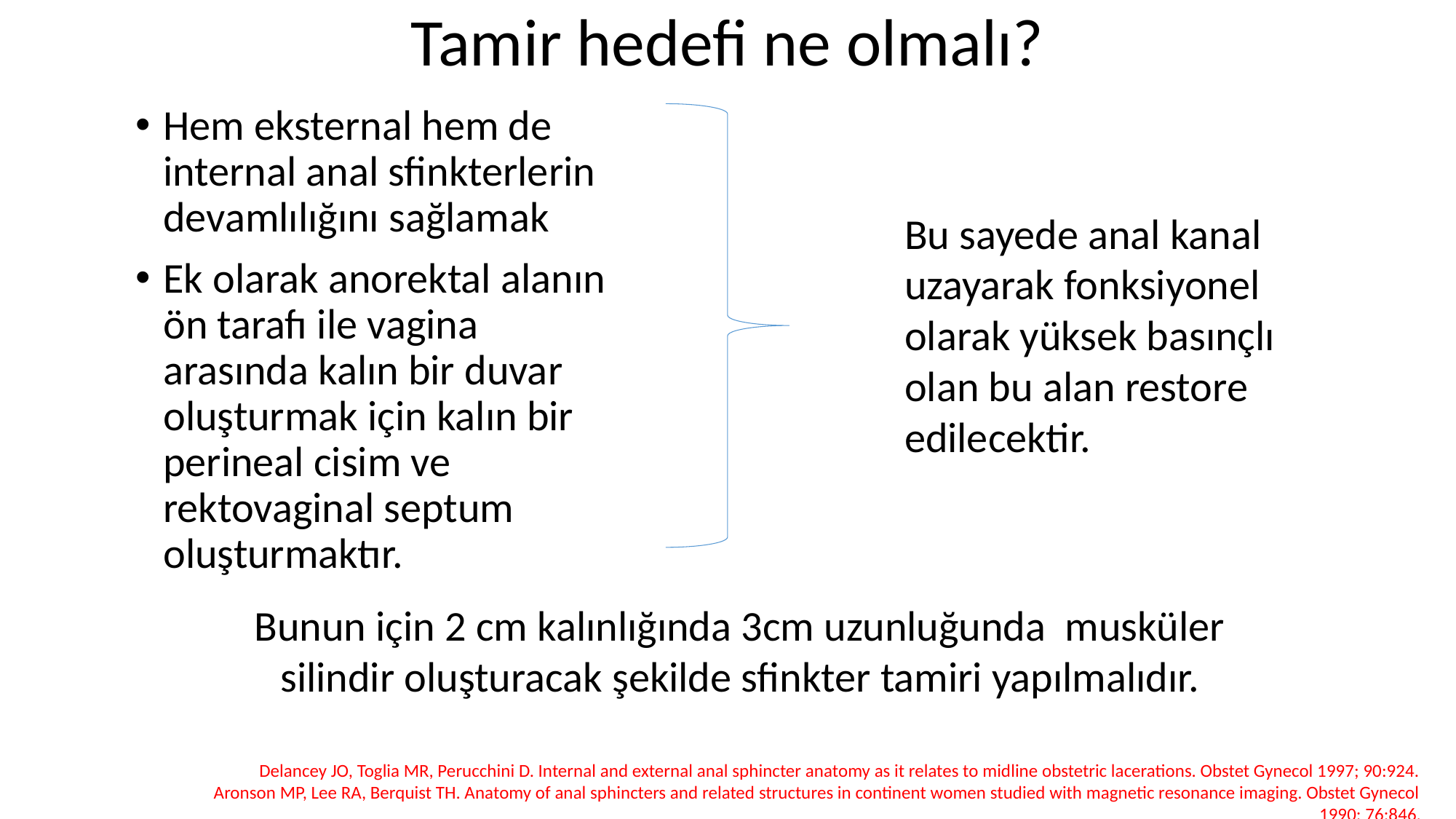

# Tamir hedefi ne olmalı?
Hem eksternal hem de internal anal sfinkterlerin devamlılığını sağlamak
Ek olarak anorektal alanın ön tarafı ile vagina arasında kalın bir duvar oluşturmak için kalın bir perineal cisim ve rektovaginal septum oluşturmaktır.

Bu sayede anal kanal uzayarak fonksiyonel olarak yüksek basınçlı olan bu alan restore edilecektir.
Bunun için 2 cm kalınlığında 3cm uzunluğunda  musküler silindir oluşturacak şekilde sfinkter tamiri yapılmalıdır.
Delancey JO, Toglia MR, Perucchini D. Internal and external anal sphincter anatomy as it relates to midline obstetric lacerations. Obstet Gynecol 1997; 90:924.
Aronson MP, Lee RA, Berquist TH. Anatomy of anal sphincters and related structures in continent women studied with magnetic resonance imaging. Obstet Gynecol 1990; 76:846.